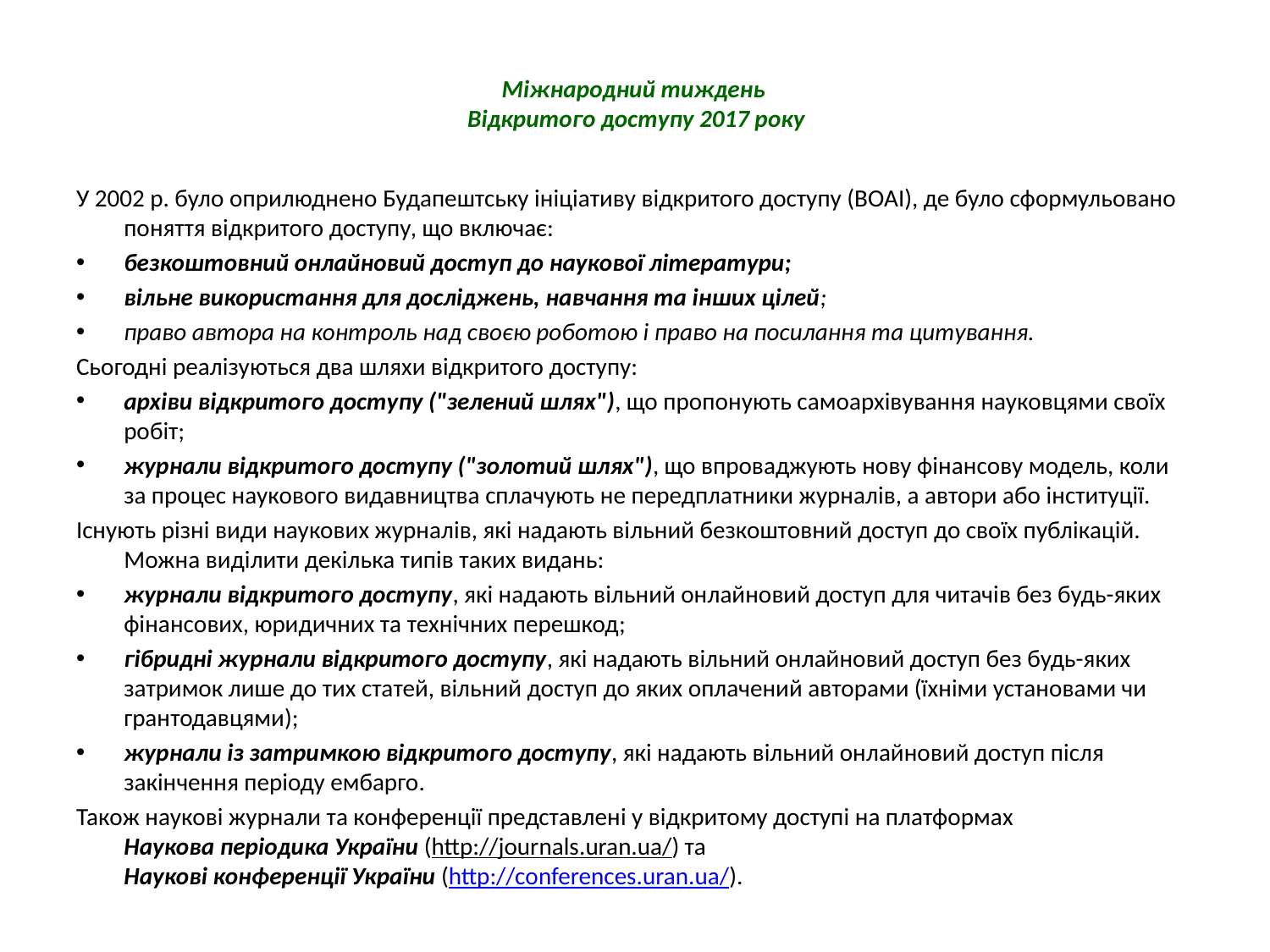

# Міжнародний тиждень Відкритого доступу 2017 року
У 2002 р. було оприлюднено Будапештську ініціативу відкритого доступу (BOAI), де було сформульовано поняття відкритого доступу, що включає:
безкоштовний онлайновий доступ до наукової літератури;
вільне використання для досліджень, навчання та інших цілей;
право автора на контроль над своєю роботою і право на посилання та цитування.
Сьогодні реалізуються два шляхи відкритого доступу:
архіви відкритого доступу ("зелений шлях"), що пропонують самоархівування науковцями своїх робіт;
журнали відкритого доступу ("золотий шлях"), що впроваджують нову фінансову модель, коли за процес наукового видавництва сплачують не передплатники журналів, а автори або інституції.
Існують різні види наукових журналів, які надають вільний безкоштовний доступ до своїх публікацій. Можна виділити декілька типів таких видань:
журнали відкритого доступу, які надають вільний онлайновий доступ для читачів без будь-яких фінансових, юридичних та технічних перешкод;
гібридні журнали відкритого доступу, які надають вільний онлайновий доступ без будь-яких затримок лише до тих статей, вільний доступ до яких оплачений авторами (їхніми установами чи грантодавцями);
журнали із затримкою відкритого доступу, які надають вільний онлайновий доступ після закінчення періоду ембарго.
Також наукові журнали та конференції представлені у відкритому доступі на платформах                       Наукова періодика України (http://journals.uran.ua/) та                                                                             Наукові конференції України (http://conferences.uran.ua/).